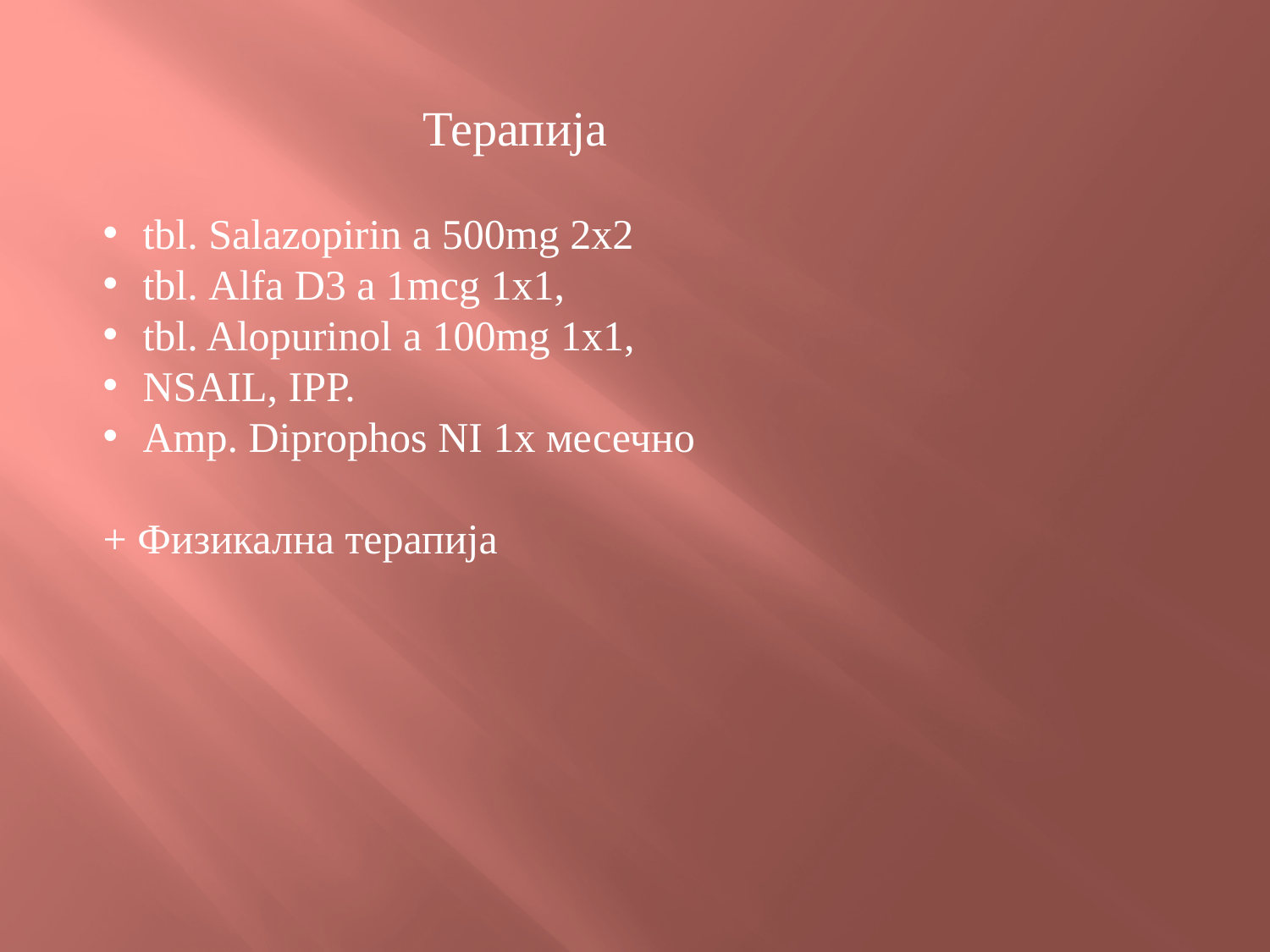

Терапија

tbl. Salazopirin a 500mg 2x2
tbl. Alfa D3 a 1mcg 1x1,
tbl. Alopurinol a 100mg 1x1,
NSAIL, IPP.
Amp. Diprophos NI 1x месечно

+ Физикална терапија